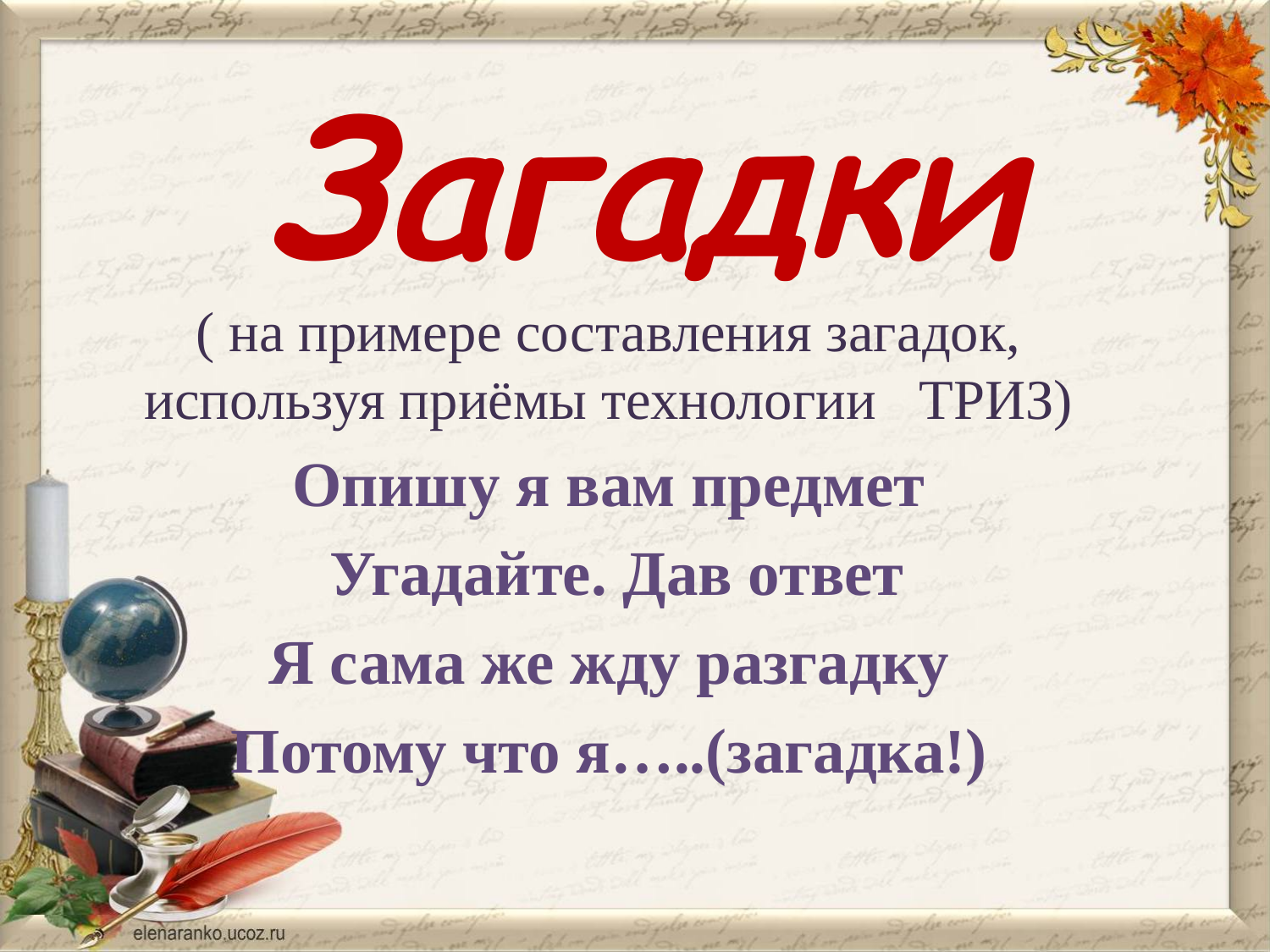

Загадки
( на примере составления загадок, используя приёмы технологии   ТРИЗ)
Опишу я вам предмет
 Угадайте. Дав ответ
Я сама же жду разгадку
Потому что я…..(загадка!)